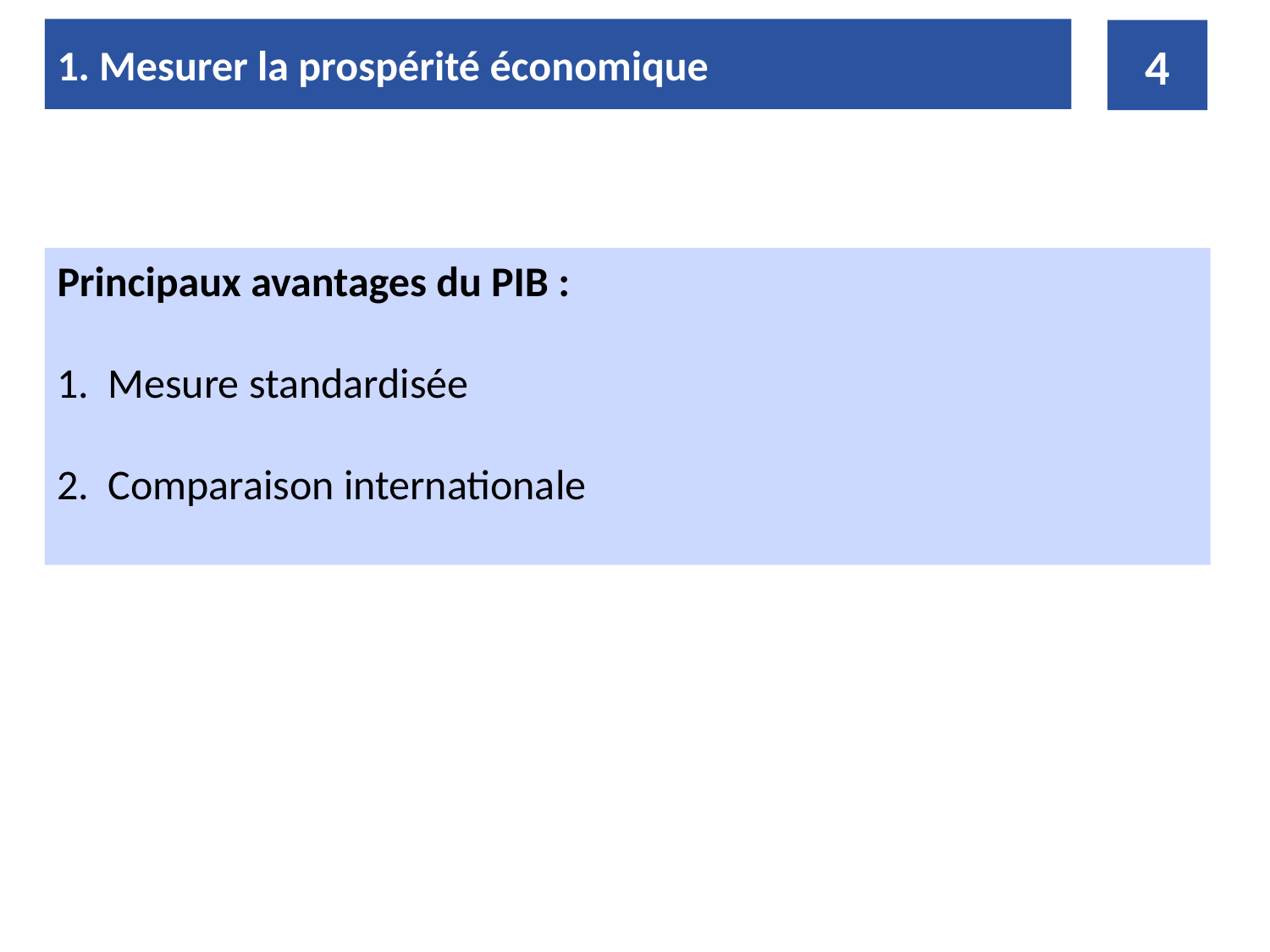

1. Mesurer la prospérité économique
4

Principaux avantages du PIB :

1.  Mesure standardisée

2.  Comparaison internationale